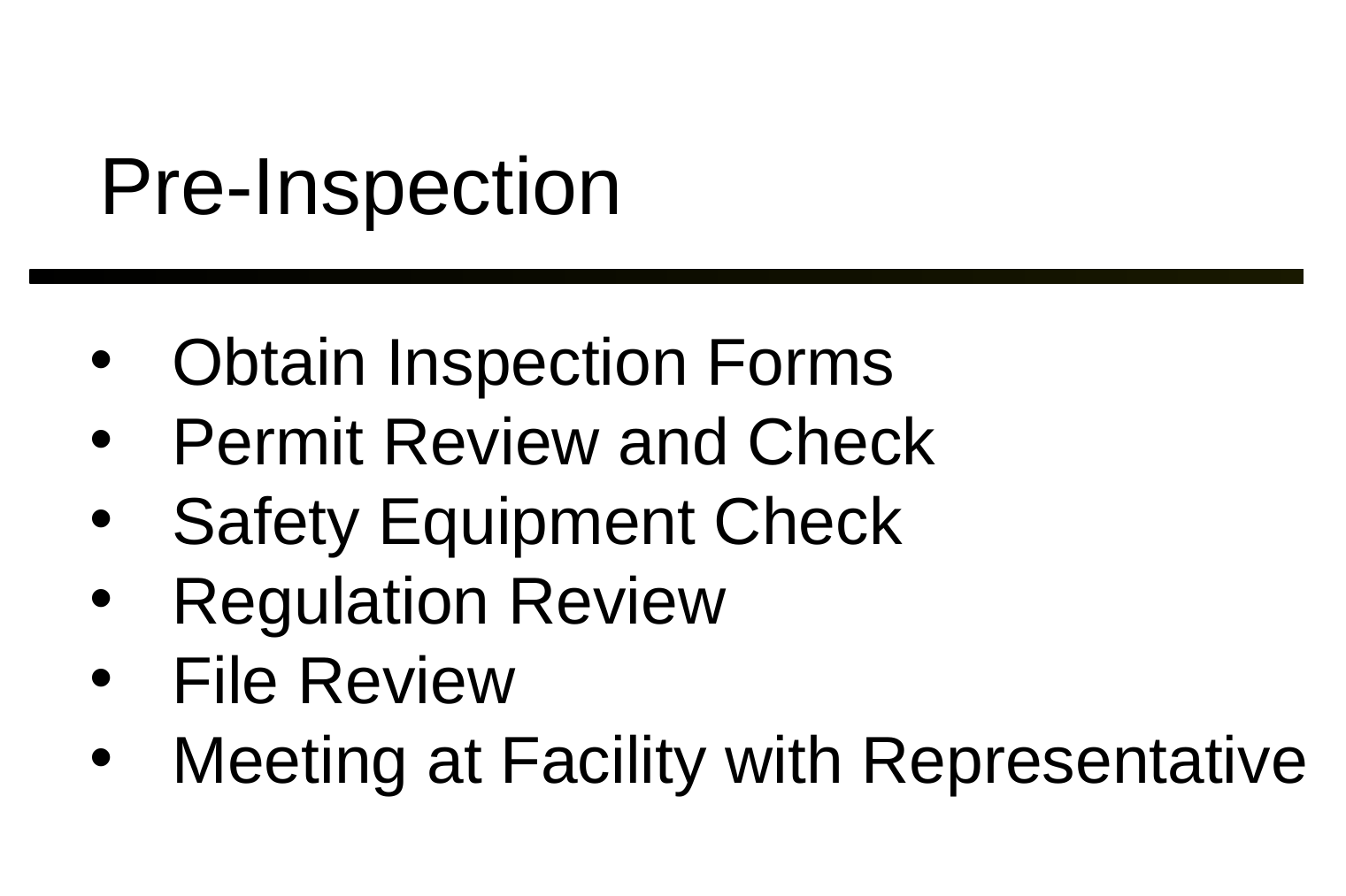

Pre-Inspection

Obtain Inspection Forms
Permit Review and Check
Safety Equipment Check
Regulation Review
File Review
Meeting at Facility with Representative